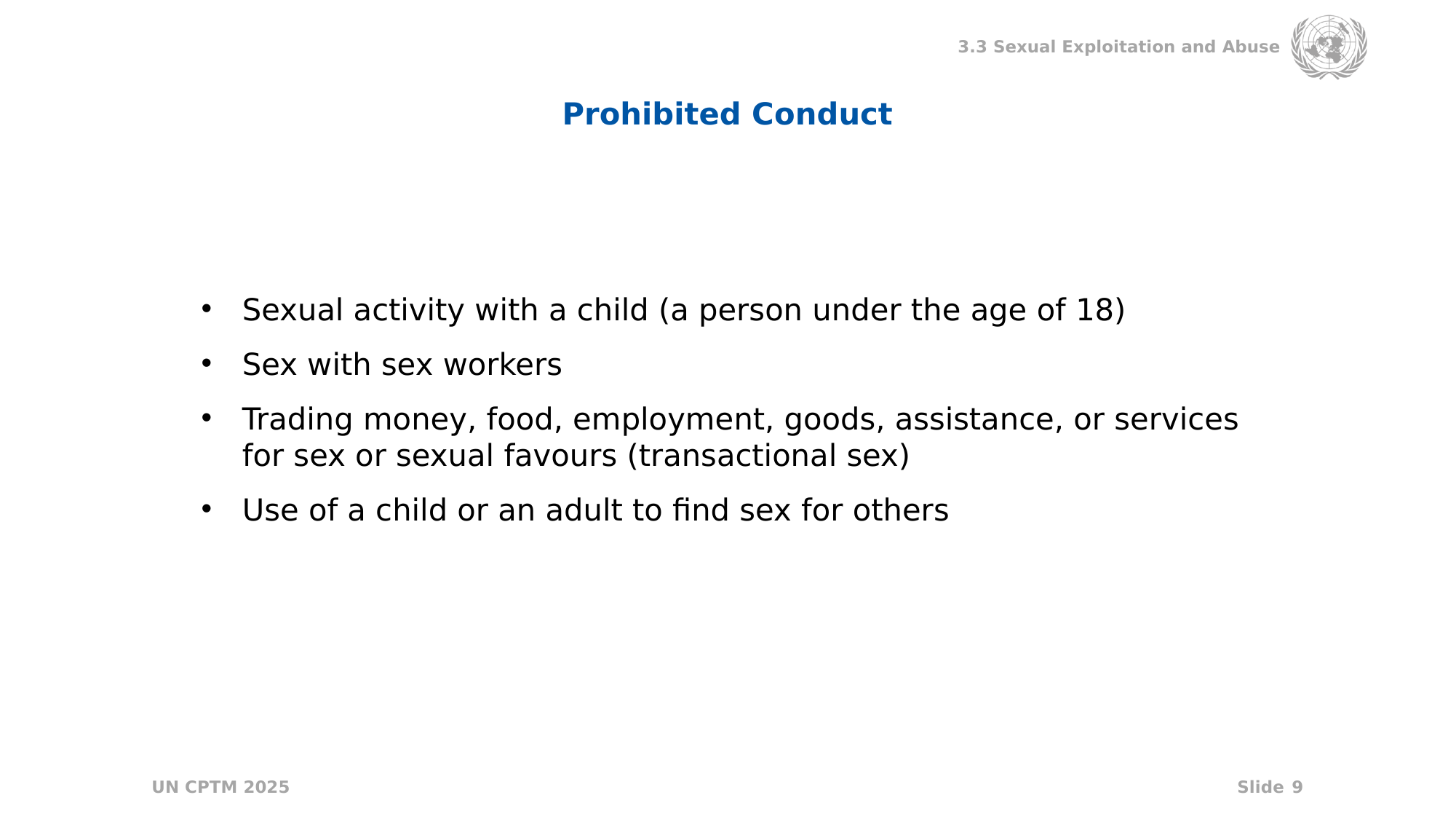

Prohibited Conduct
Sexual activity with a child (a person under the age of 18)
Sex with sex workers
Trading money, food, employment, goods, assistance, or services for sex or sexual favours (transactional sex)
Use of a child or an adult to find sex for others